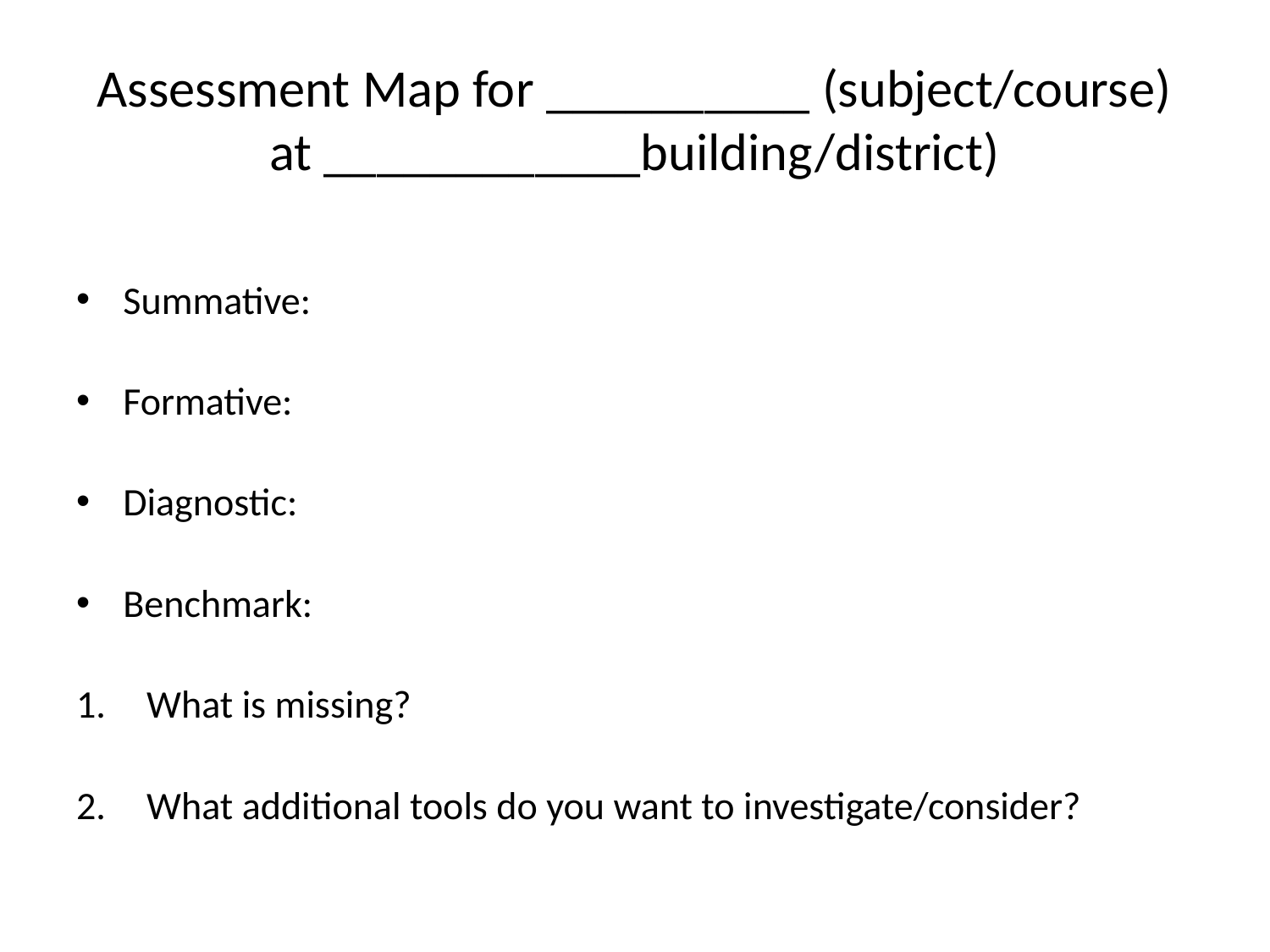

# Assessment Map for __________ (subject/course) at ____________building/district)
Summative:
Formative:
Diagnostic:
Benchmark:
What is missing?
What additional tools do you want to investigate/consider?